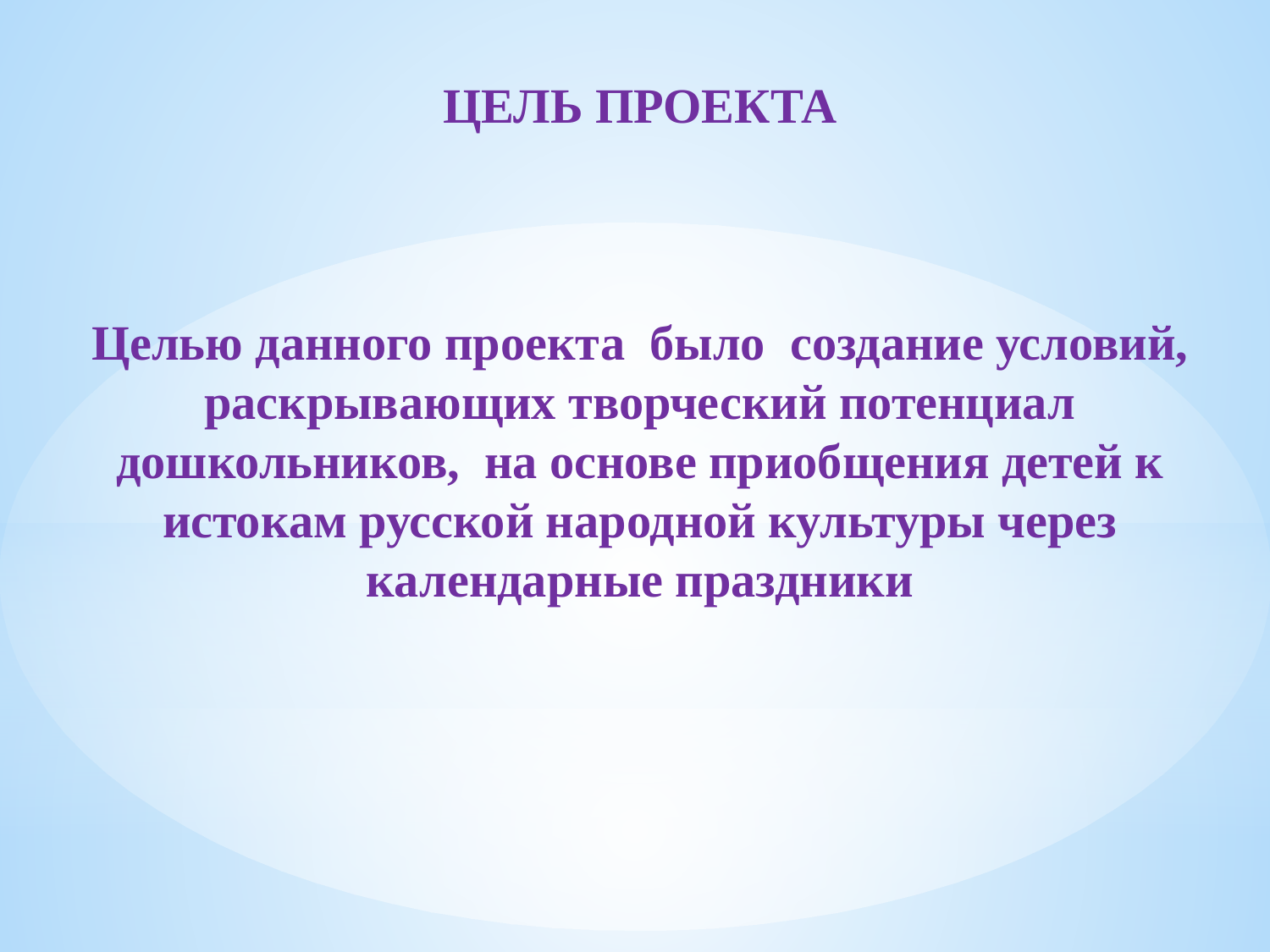

ЦЕЛЬ ПРОЕКТА

Целью данного проекта  было  создание условий, раскрывающих творческий потенциал дошкольников,  на основе приобщения детей к истокам русской народной культуры через календарные праздники